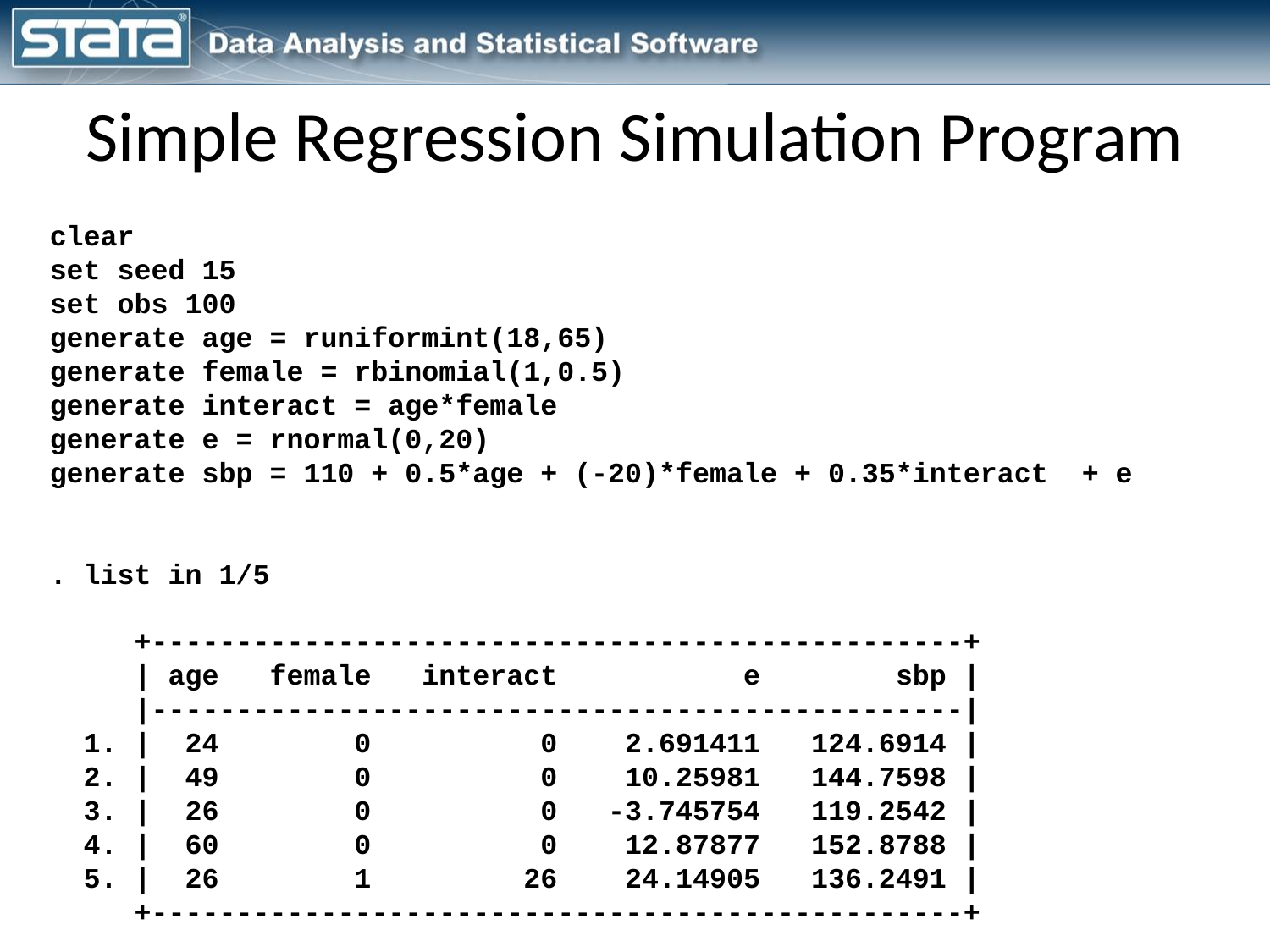

Simple Regression Simulation Program
clear
set seed 15
set obs 100
generate age = runiformint(18,65)
generate female = rbinomial(1,0.5)
generate interact = age*female
generate e = rnormal(0,20)
generate sbp = 110 + 0.5*age + (-20)*female + 0.35*interact  + e

. list in 1/5

     +------------------------------------------------+
     | age   female   interact           e        sbp |
     |------------------------------------------------|
  1. |  24        0          0    2.691411   124.6914 |
  2. |  49        0          0    10.25981   144.7598 |
  3. |  26        0          0   -3.745754   119.2542 |
  4. |  60        0          0    12.87877   152.8788 |
  5. |  26        1         26    24.14905   136.2491 |
     +------------------------------------------------+